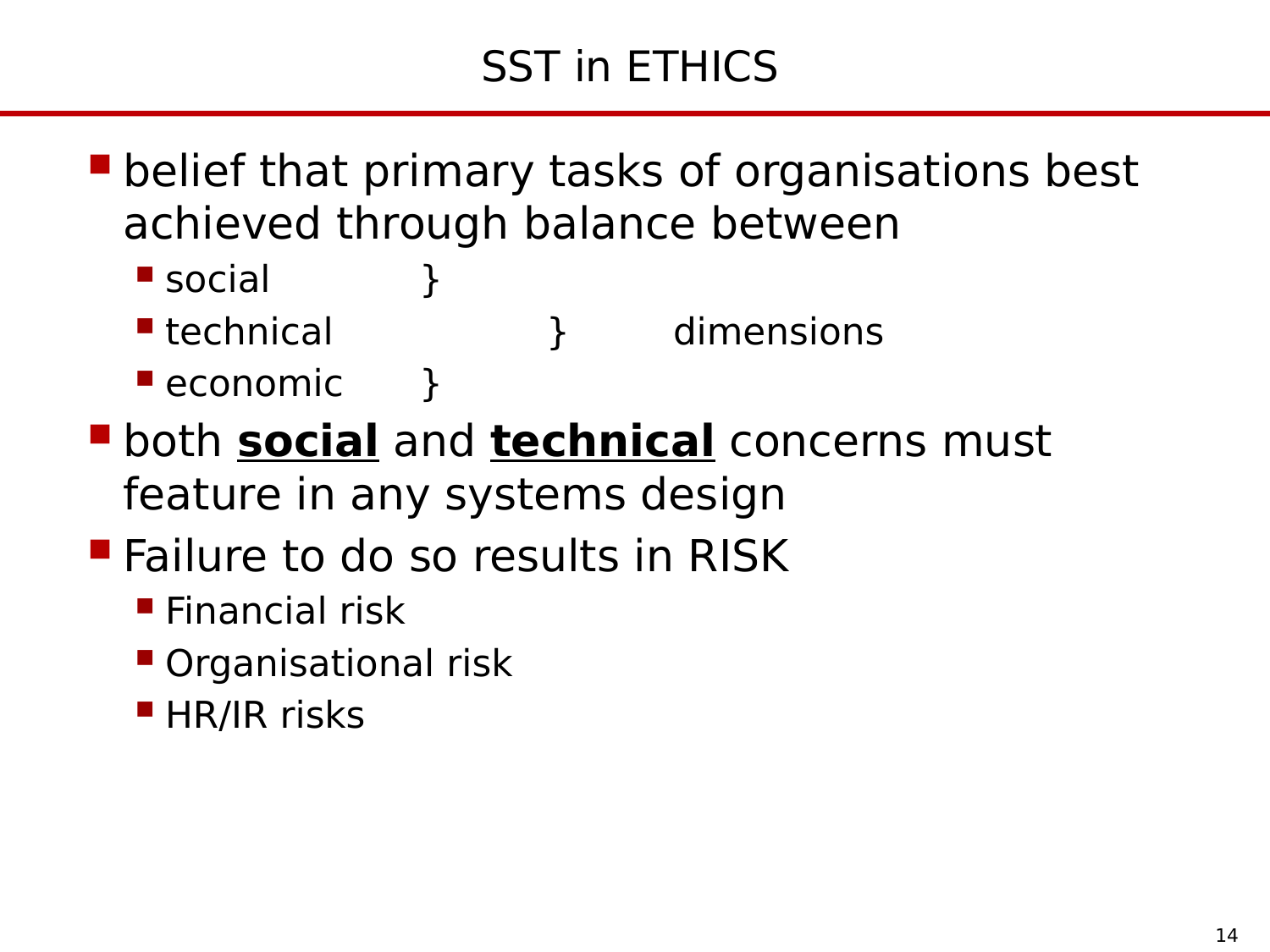

# SST in ETHICS
belief that primary tasks of organisations best achieved through balance between
social		}
technical		}	dimensions
economic	}
both social and technical concerns must feature in any systems design
Failure to do so results in RISK
Financial risk
Organisational risk
HR/IR risks
14